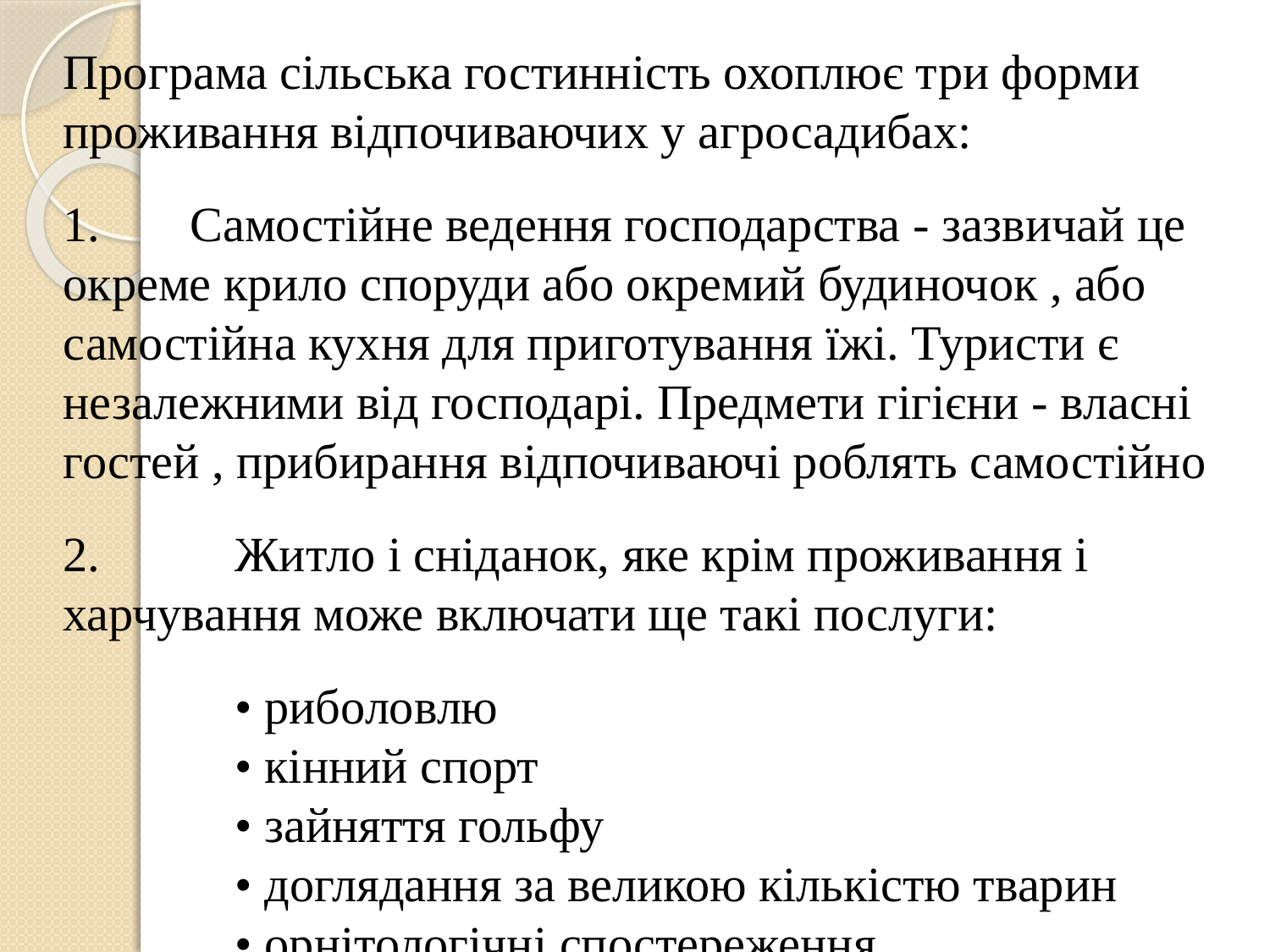

Програма сільська гостинність охоплює три форми проживання відпочиваючих у агросадибах:

1.	Самостійне ведення господарства - зазвичай це окреме крило споруди або окремий будиночок , або самостійна кухня для приготування їжі. Туристи є незалежними від господарі. Предмети гігієни - власні гостей , прибирання відпочиваючі роблять самостійно

2.           Житло і сніданок, яке крім проживання і харчування може включати ще такі послуги:

              • риболовлю
              • кінний спорт
              • зайняття гольфу
              • доглядання за великою кількістю тварин
              • орнітологічні спостереження
              • катання на велосипедах,  суднах, катамаранах , тощо.